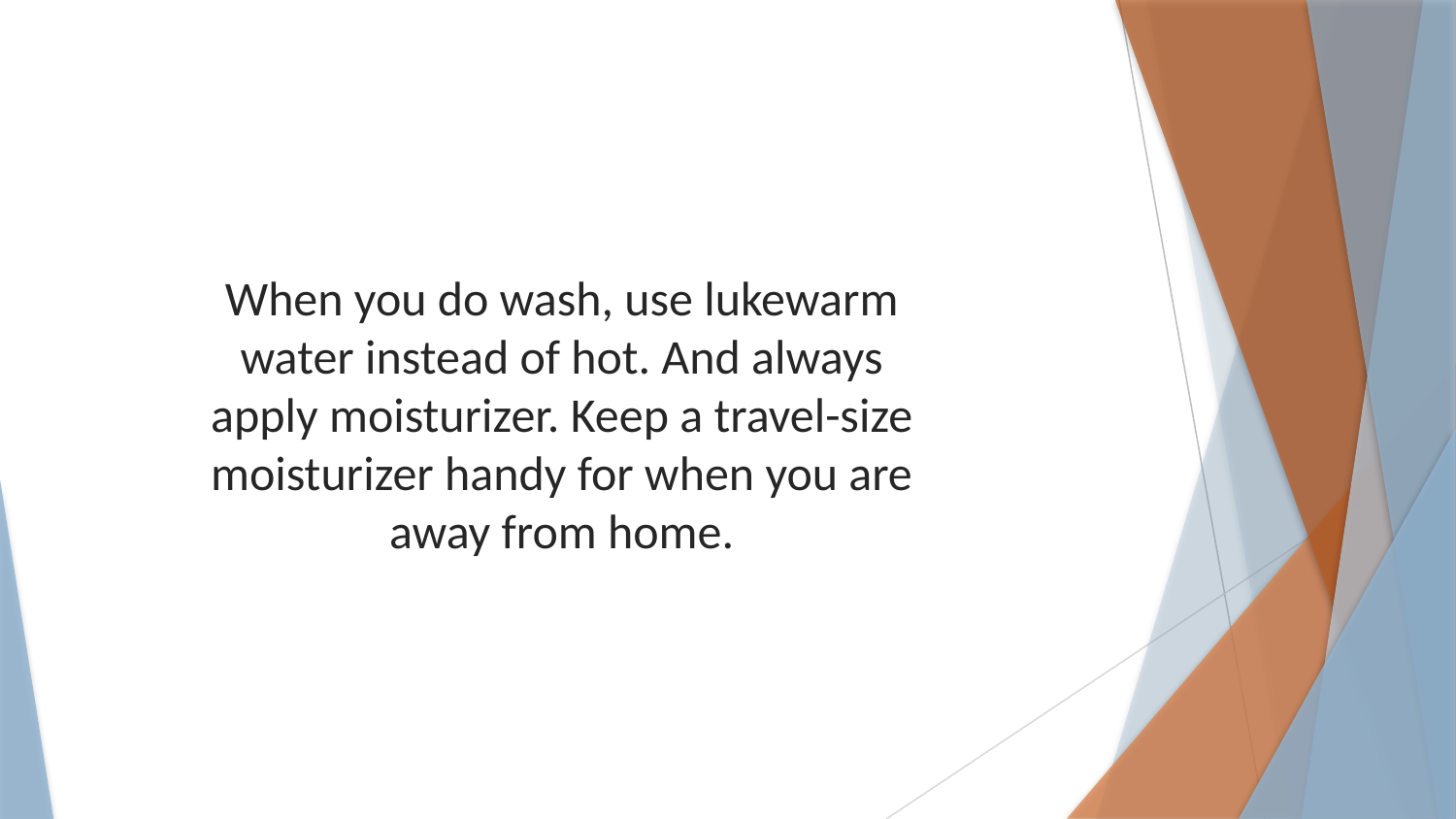

When you do wash, use lukewarm water instead of hot. And always apply moisturizer. Keep a travel-size moisturizer handy for when you are away from home.